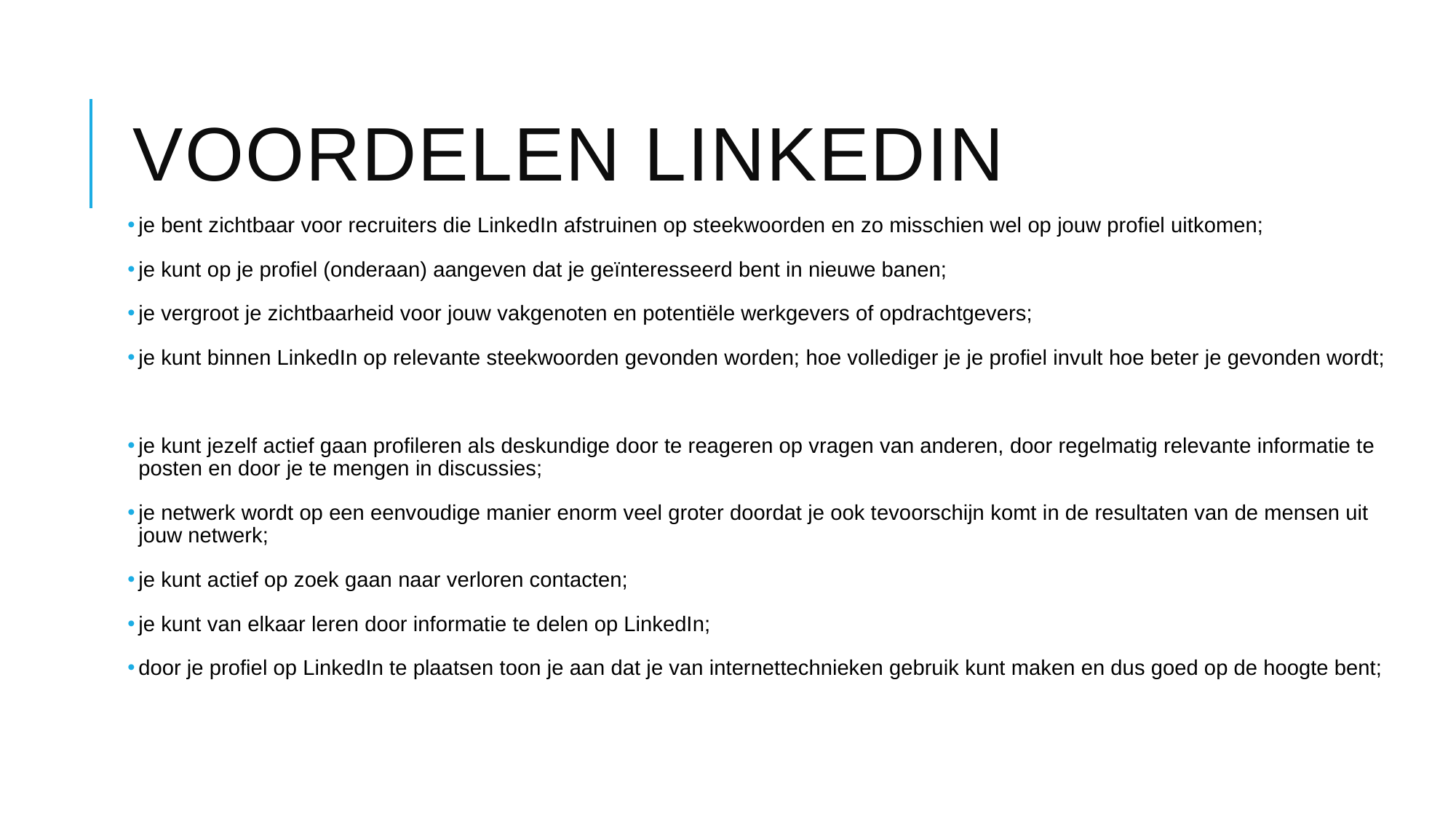

# Voordelen Linkedin
je bent zichtbaar voor recruiters die LinkedIn afstruinen op steekwoorden en zo misschien wel op jouw profiel uitkomen;
je kunt op je profiel (onderaan) aangeven dat je geïnteresseerd bent in nieuwe banen;
je vergroot je zichtbaarheid voor jouw vakgenoten en potentiële werkgevers of opdrachtgevers;
je kunt binnen LinkedIn op relevante steekwoorden gevonden worden; hoe vollediger je je profiel invult hoe beter je gevonden wordt;

je kunt jezelf actief gaan profileren als deskundige door te reageren op vragen van anderen, door regelmatig relevante informatie te posten en door je te mengen in discussies;
je netwerk wordt op een eenvoudige manier enorm veel groter doordat je ook tevoorschijn komt in de resultaten van de mensen uit jouw netwerk;
je kunt actief op zoek gaan naar verloren contacten;
je kunt van elkaar leren door informatie te delen op LinkedIn;
door je profiel op LinkedIn te plaatsen toon je aan dat je van internettechnieken gebruik kunt maken en dus goed op de hoogte bent;